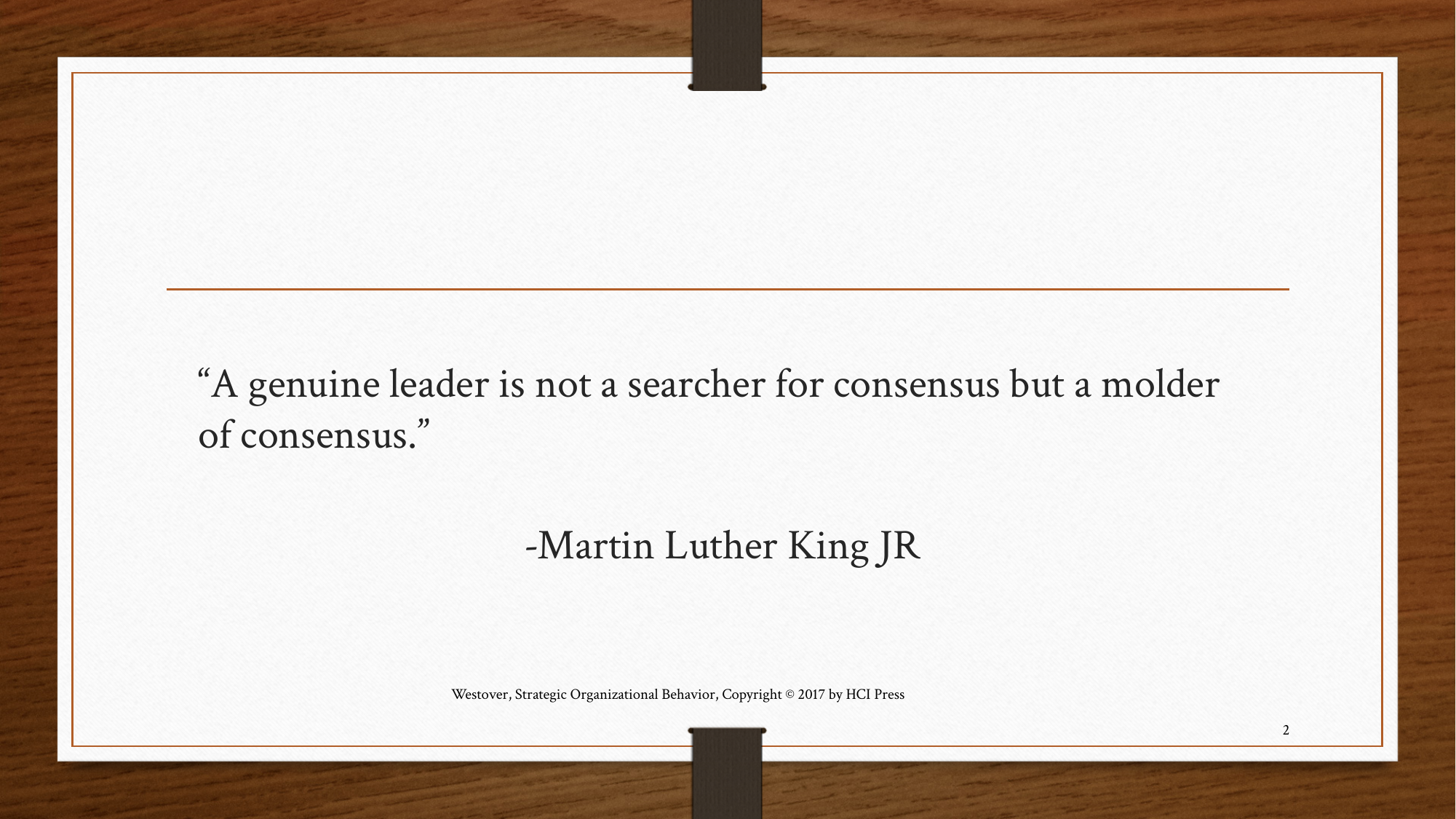

“A genuine leader is not a searcher for consensus but a molder of consensus.”
												-Martin Luther King JR
Westover, Strategic Organizational Behavior, Copyright © 2017 by HCI Press

2